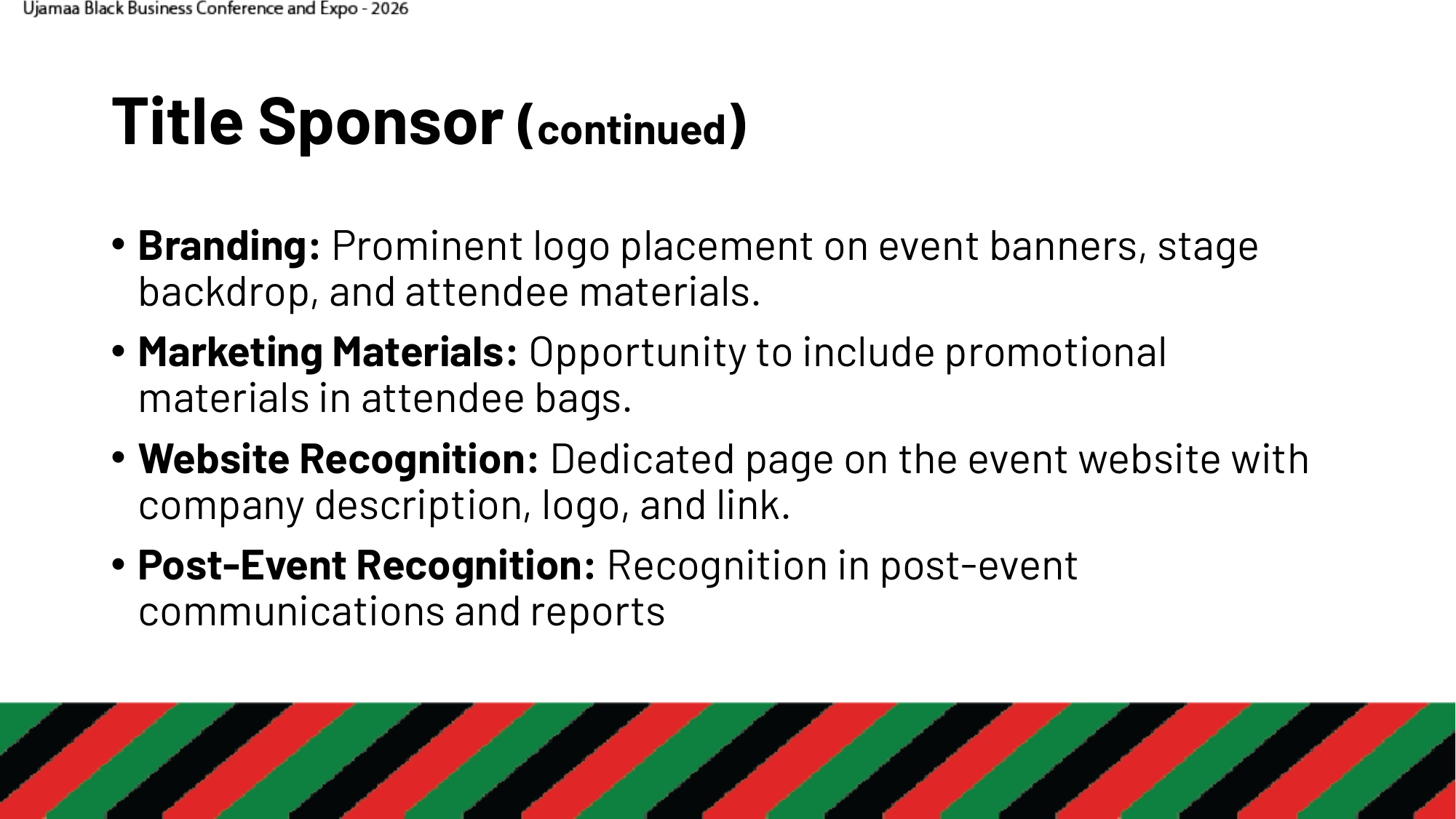

# Title Sponsor (continued)
Branding: Prominent logo placement on event banners, stage backdrop, and attendee materials.
Marketing Materials: Opportunity to include promotional materials in attendee bags.
Website Recognition: Dedicated page on the event website with company description, logo, and link.
Post-Event Recognition: Recognition in post-event communications and reports